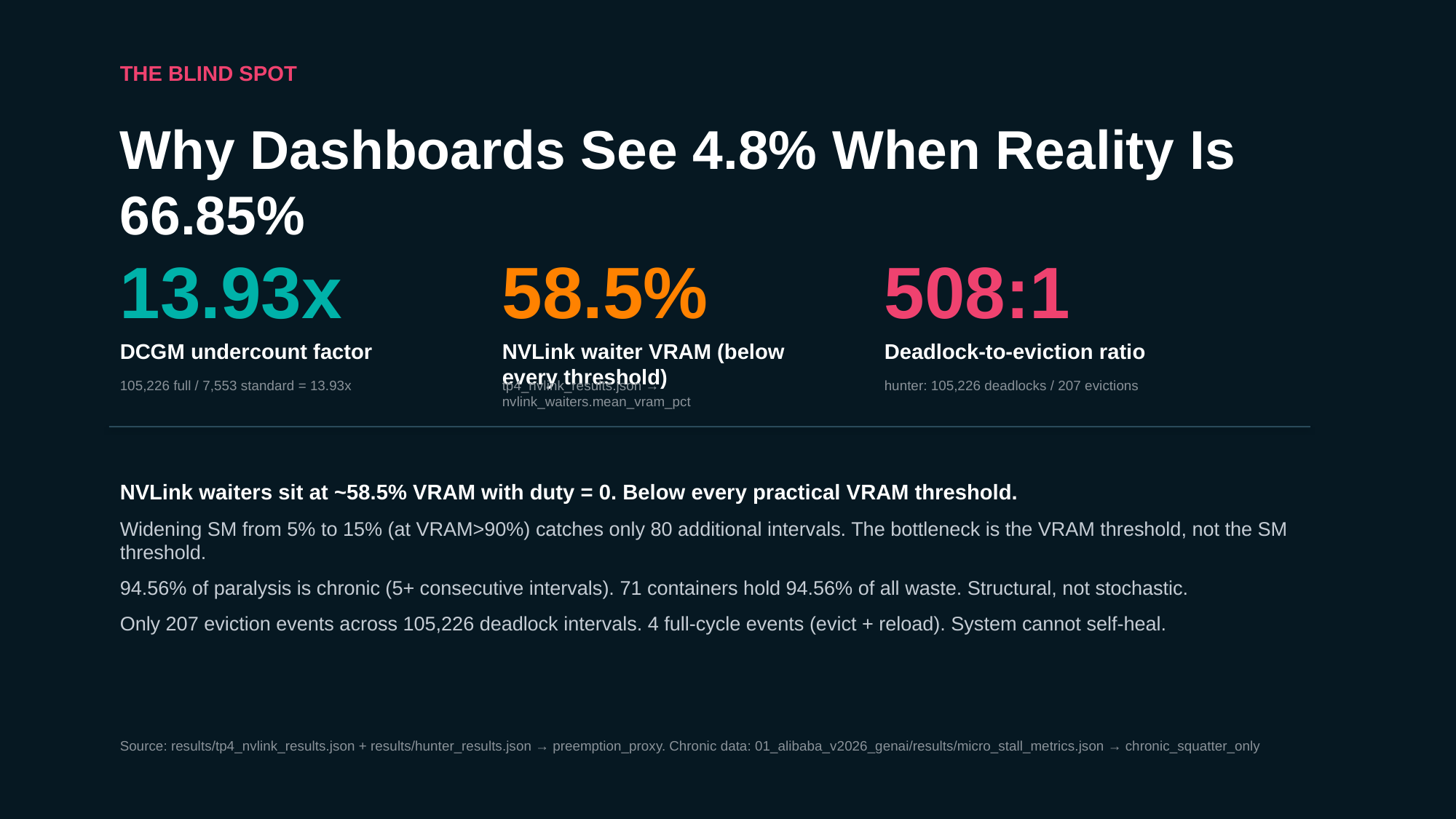

THE BLIND SPOT
Why Dashboards See 4.8% When Reality Is 66.85%
13.93x
58.5%
508:1
DCGM undercount factor
NVLink waiter VRAM (below every threshold)
Deadlock-to-eviction ratio
105,226 full / 7,553 standard = 13.93x
tp4_nvlink_results.json → nvlink_waiters.mean_vram_pct
hunter: 105,226 deadlocks / 207 evictions

NVLink waiters sit at ~58.5% VRAM with duty = 0. Below every practical VRAM threshold.
Widening SM from 5% to 15% (at VRAM>90%) catches only 80 additional intervals. The bottleneck is the VRAM threshold, not the SM threshold.
94.56% of paralysis is chronic (5+ consecutive intervals). 71 containers hold 94.56% of all waste. Structural, not stochastic.
Only 207 eviction events across 105,226 deadlock intervals. 4 full-cycle events (evict + reload). System cannot self-heal.
Source: results/tp4_nvlink_results.json + results/hunter_results.json → preemption_proxy. Chronic data: 01_alibaba_v2026_genai/results/micro_stall_metrics.json → chronic_squatter_only